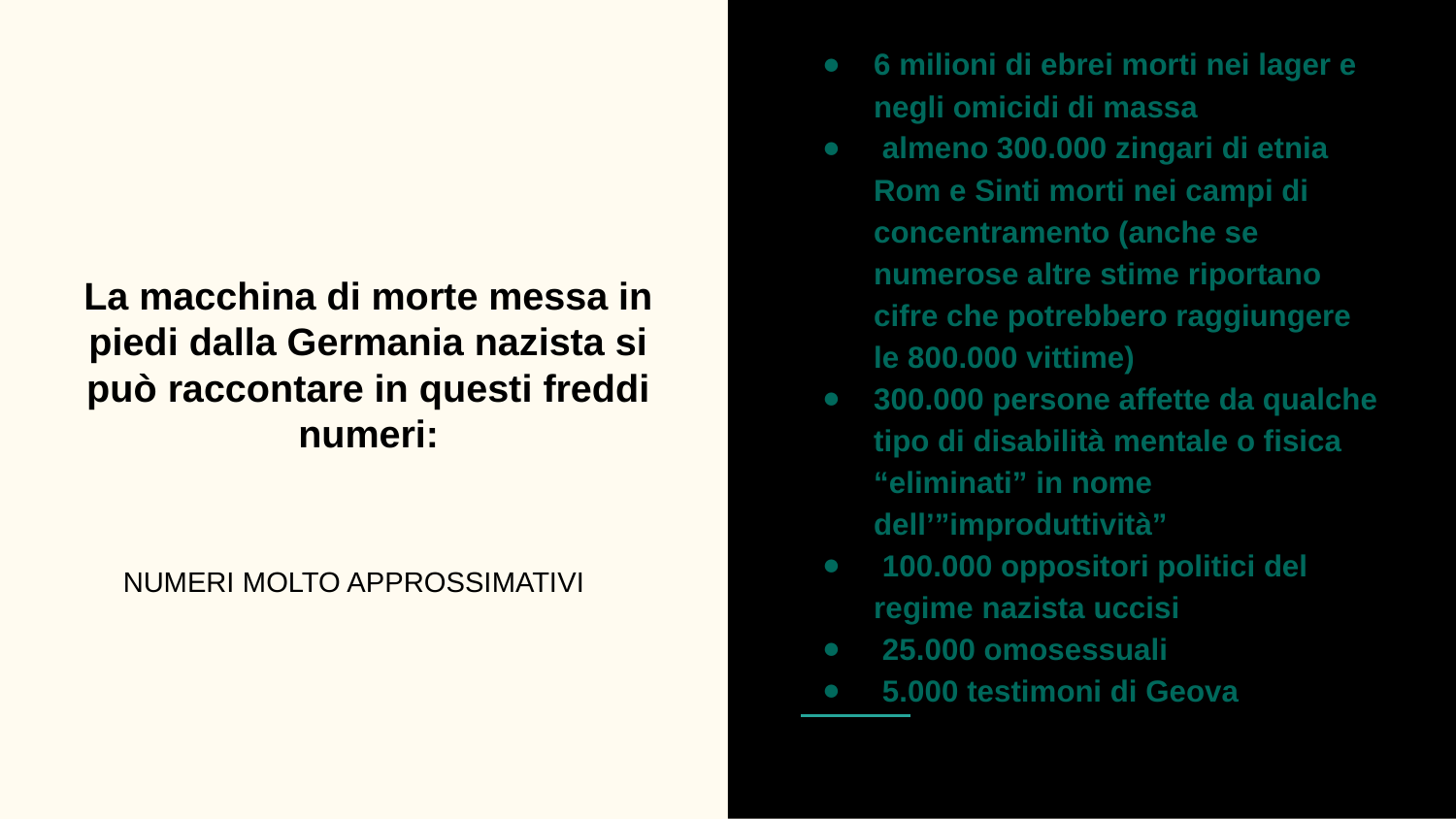

6 milioni di ebrei morti nei lager e negli omicidi di massa
 almeno 300.000 zingari di etnia Rom e Sinti morti nei campi di concentramento (anche se numerose altre stime riportano cifre che potrebbero raggiungere le 800.000 vittime)
300.000 persone affette da qualche tipo di disabilità mentale o fisica “eliminati” in nome dell’”improduttività”
 100.000 oppositori politici del regime nazista uccisi
 25.000 omosessuali
 5.000 testimoni di Geova
La macchina di morte messa in piedi dalla Germania nazista si può raccontare in questi freddi numeri:
NUMERI MOLTO APPROSSIMATIVI